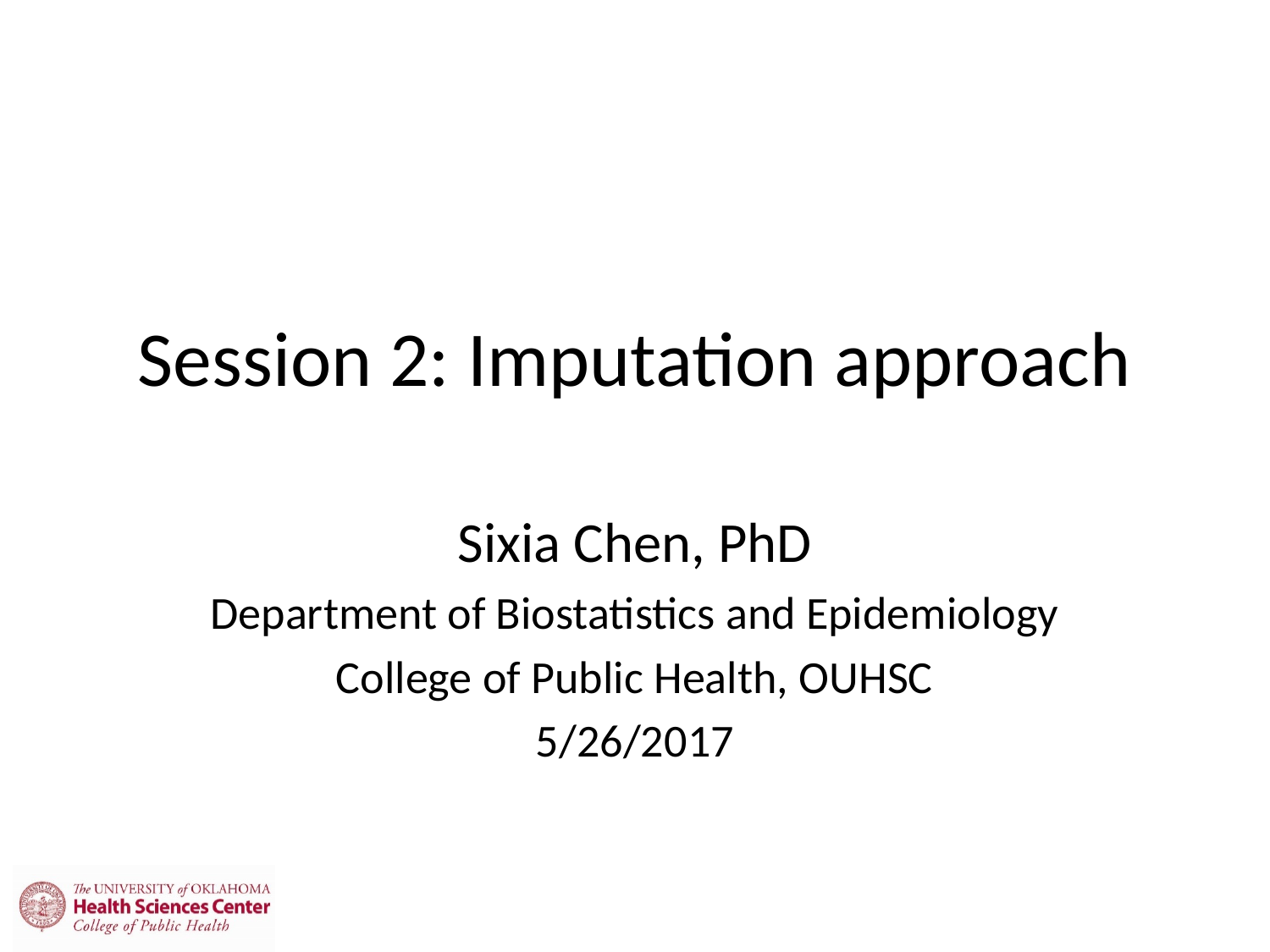

# Session 2: Imputation approach
Sixia Chen, PhD
Department of Biostatistics and Epidemiology
College of Public Health, OUHSC
5/26/2017